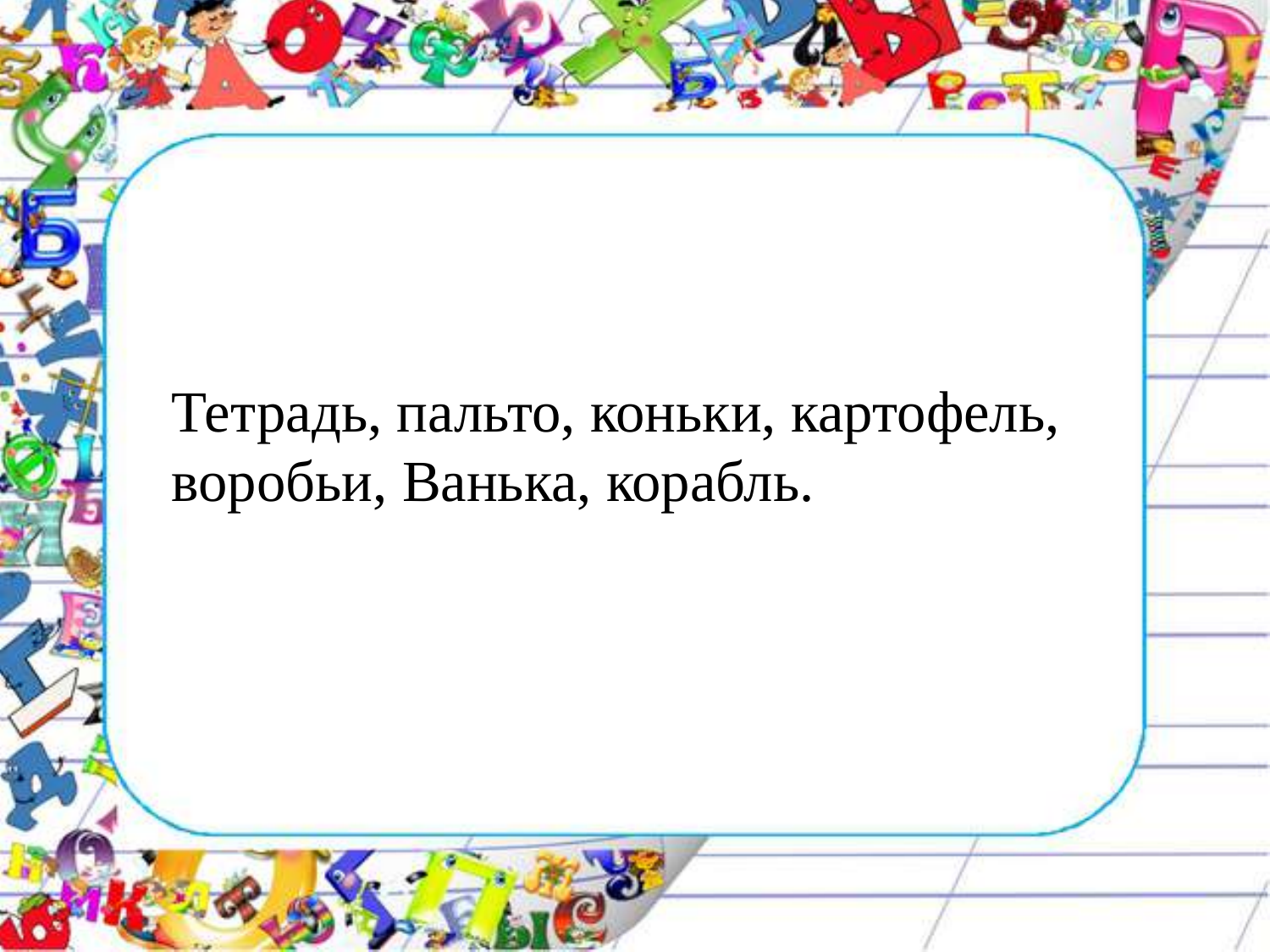

# Тетрадь, пальто, коньки, картофель, воробьи, Ванька, корабль.